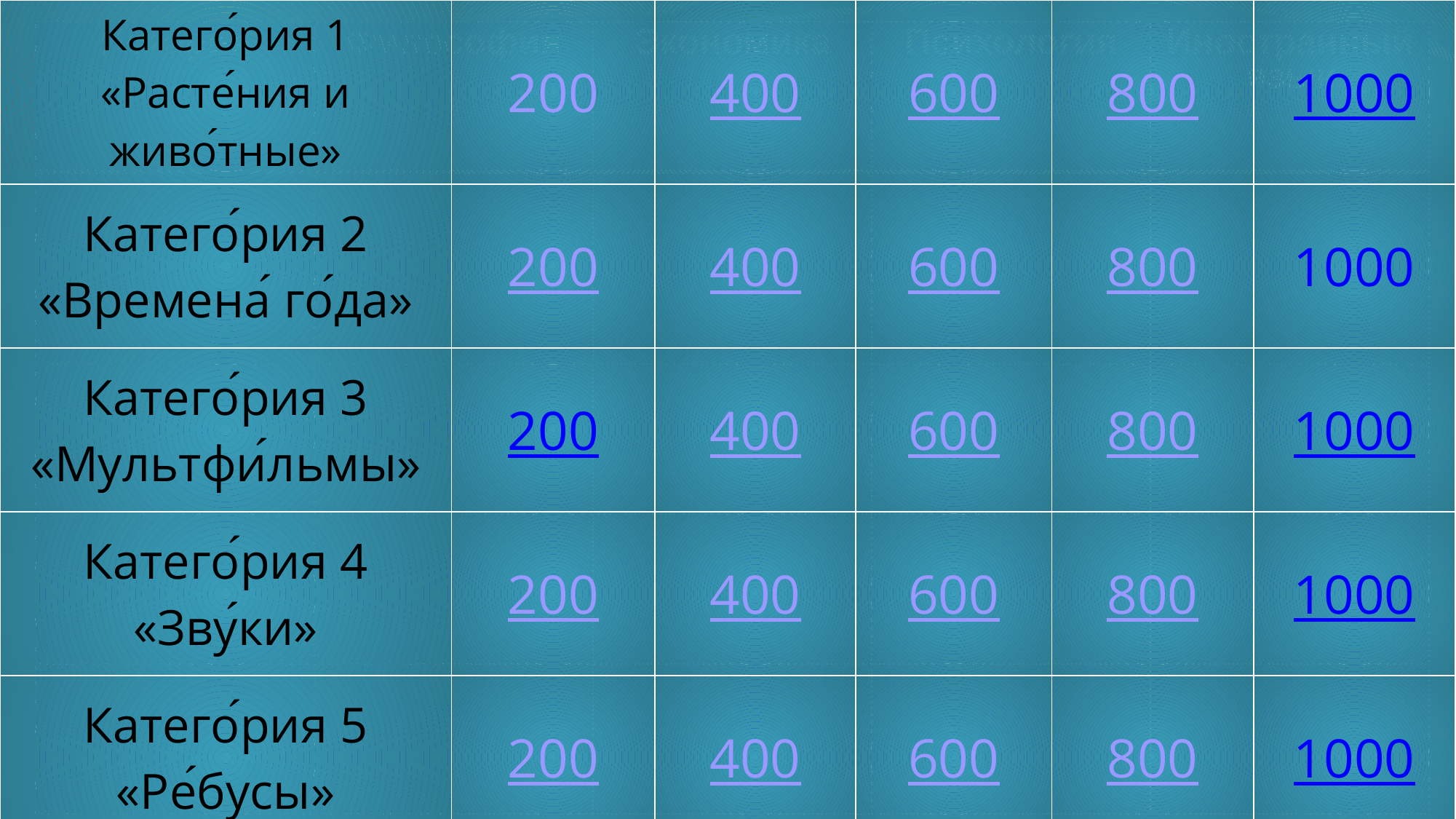

| Катего́рия 1 «Расте́ния и живо́тные» | 200 | 400 | 600 | 800 | 1000 |
| --- | --- | --- | --- | --- | --- |
| Катего́рия 2 «Времена́ го́да» | 200 | 400 | 600 | 800 | 1000 |
| Катего́рия 3 «Мультфи́льмы» | 200 | 400 | 600 | 800 | 1000 |
| Катего́рия 4 «Зву́ки» | 200 | 400 | 600 | 800 | 1000 |
| Катего́рия 5 «Ре́бусы» | 200 | 400 | 600 | 800 | 1000 |
| История | Философия | Экономика | Психология | Иностранный язык |
| --- | --- | --- | --- | --- |
| 200 | 200 | 200 | 200 | 200 |
| 400 | 400 | 400 | 400 | 400 |
| 600 | 600 | 600 | 600 | 600 |
| 800 | 800 | 800 | 800 | 800 |